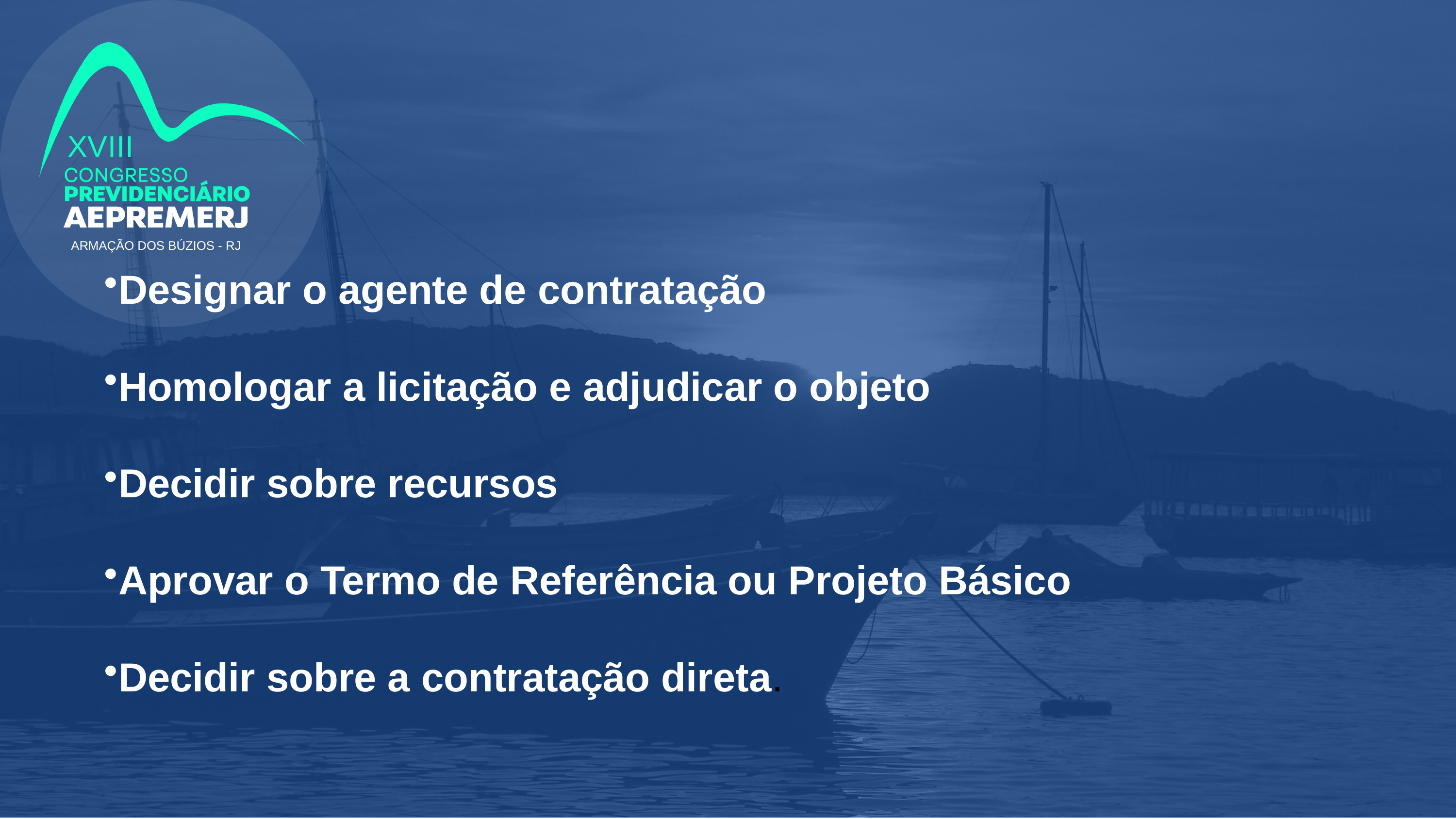

XVIII

ARMAÇÃO DOS BÚZIOS - RJ
Designar o agente de contratação

Homologar a licitação e adjudicar o objeto

Decidir sobre recursos

Aprovar o Termo de Referência ou Projeto Básico

Decidir sobre a contratação direta.